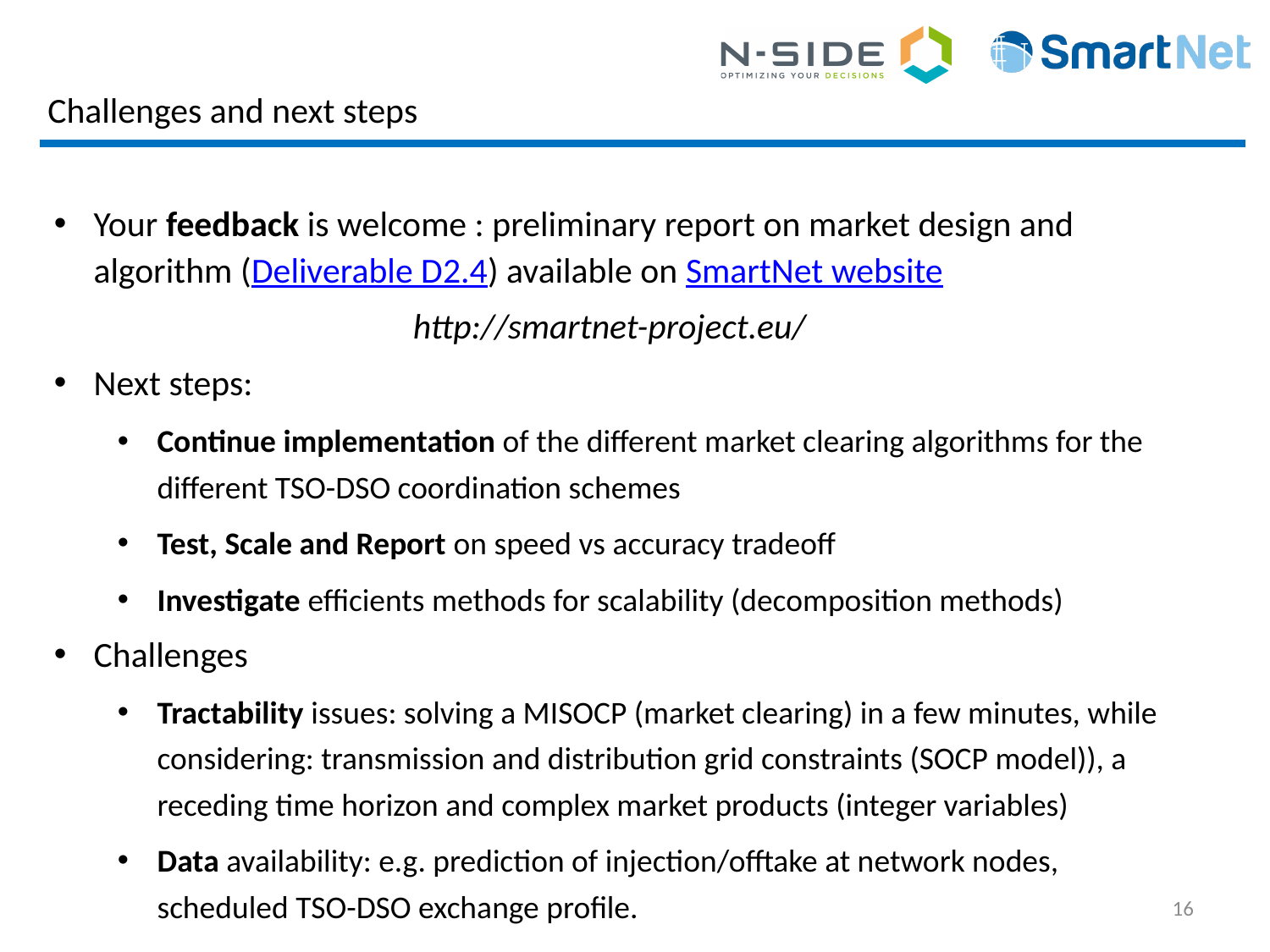

# Challenges and next steps
Your feedback is welcome : preliminary report on market design and algorithm (Deliverable D2.4) available on SmartNet website
http://smartnet-project.eu/
Next steps:
Continue implementation of the different market clearing algorithms for the different TSO-DSO coordination schemes
Test, Scale and Report on speed vs accuracy tradeoff
Investigate efficients methods for scalability (decomposition methods)
Challenges
Tractability issues: solving a MISOCP (market clearing) in a few minutes, while considering: transmission and distribution grid constraints (SOCP model)), a receding time horizon and complex market products (integer variables)
Data availability: e.g. prediction of injection/offtake at network nodes, scheduled TSO-DSO exchange profile.
16